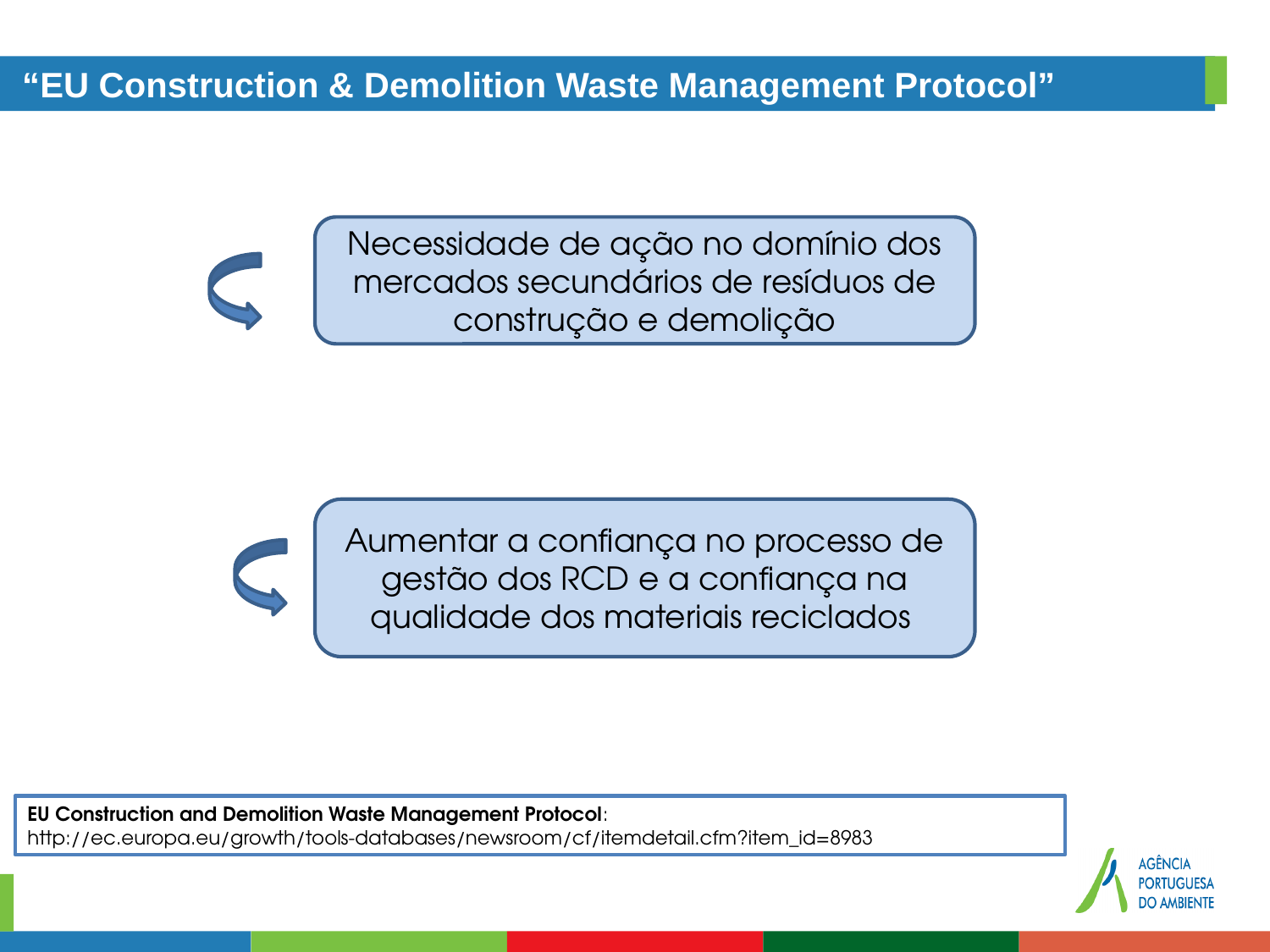

“EU Construction & Demolition Waste Management Protocol”

Necessidade de ação no domínio dos mercados secundários de resíduos de construção e demolição

Aumentar a confiança no processo de gestão dos RCD e a confiança na qualidade dos materiais reciclados

EU Construction and Demolition Waste Management Protocol:
http://ec.europa.eu/growth/tools-databases/newsroom/cf/itemdetail.cfm?item_id=8983